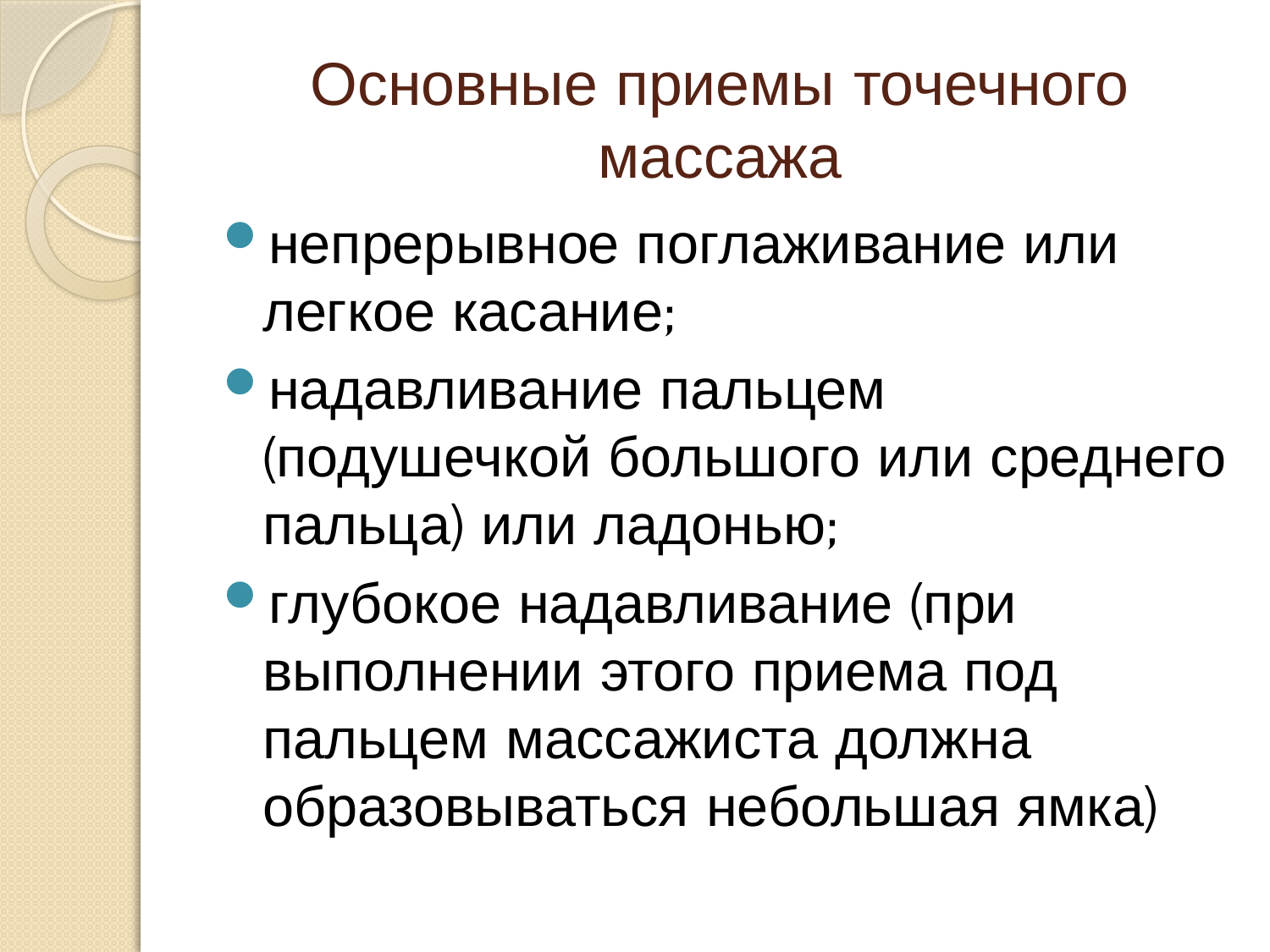

# Основные приемы точечного массажа
непрерывное поглаживание или легкое касание;
надавливание пальцем (подушечкой большого или среднего пальца) или ладонью;
глубокое надавливание (при выполнении этого приема под пальцем массажиста должна образовываться небольшая ямка)